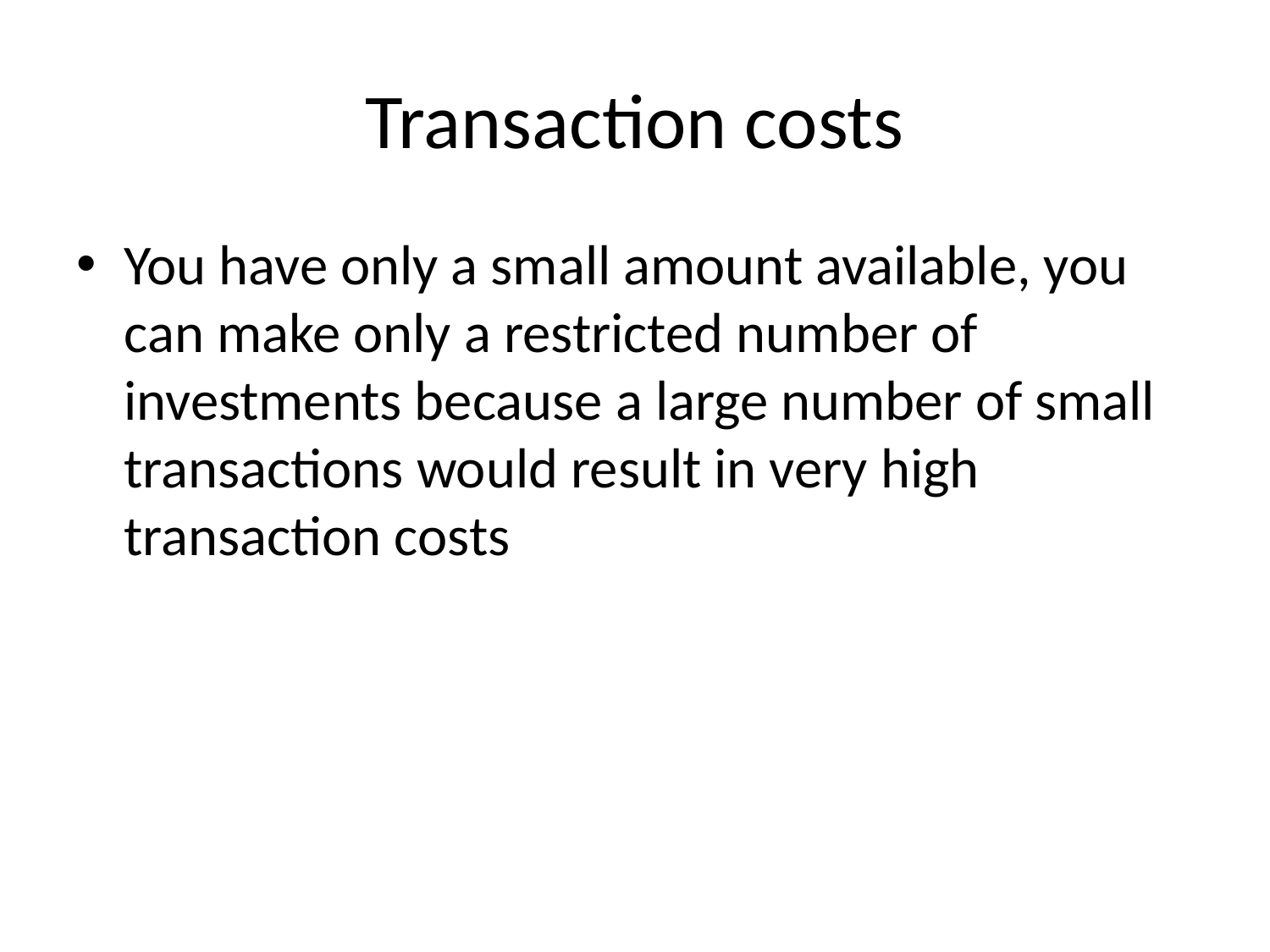

# Transaction costs
You have only a small amount available, you can make only a restricted number of investments because a large number of small transactions would result in very high transaction costs